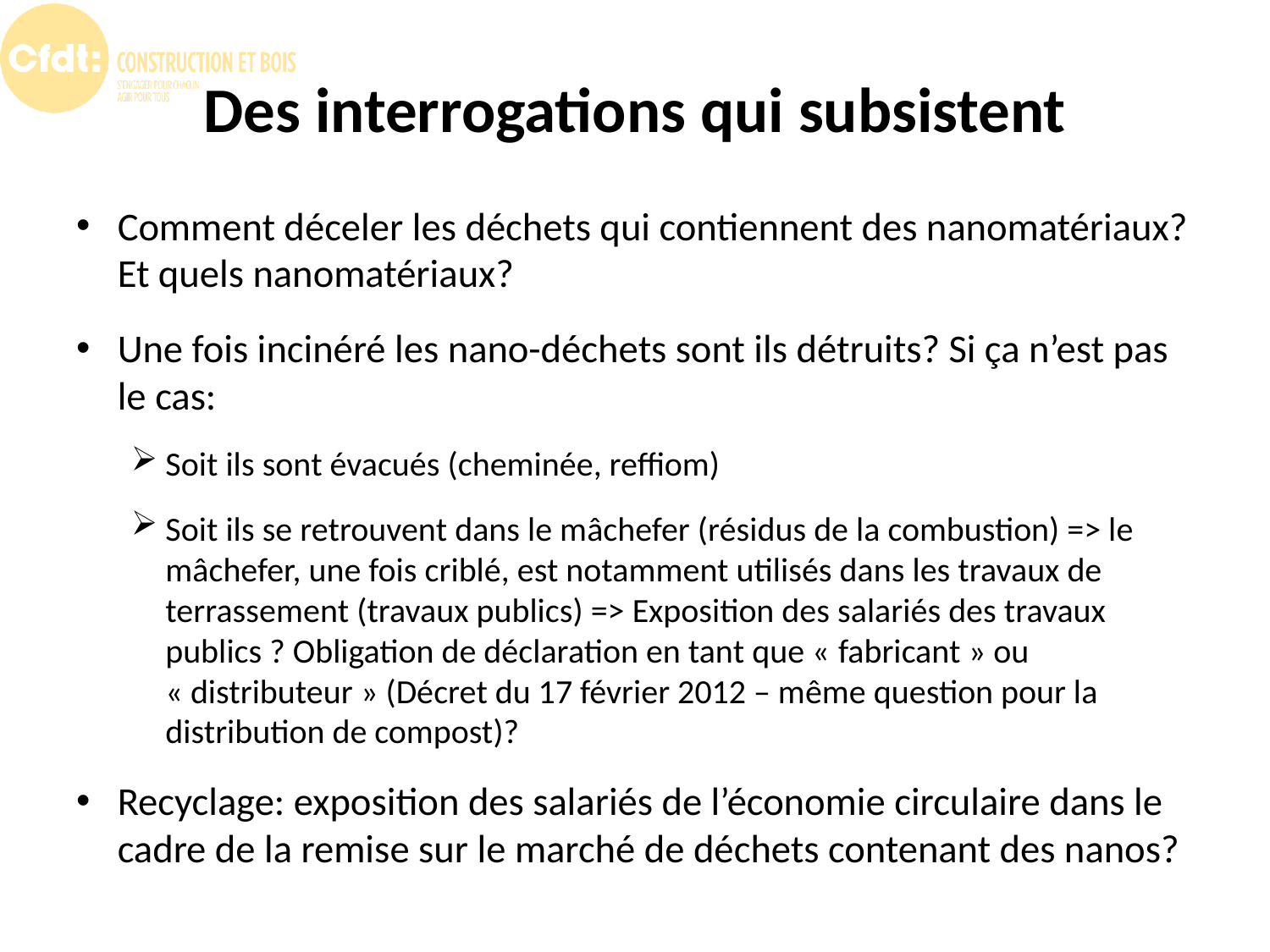

# Des interrogations qui subsistent
Comment déceler les déchets qui contiennent des nanomatériaux? Et quels nanomatériaux?

Une fois incinéré les nano-déchets sont ils détruits? Si ça n’est pas le cas:

Soit ils sont évacués (cheminée, reffiom)

Soit ils se retrouvent dans le mâchefer (résidus de la combustion) => le mâchefer, une fois criblé, est notamment utilisés dans les travaux de terrassement (travaux publics) => Exposition des salariés des travaux publics ? Obligation de déclaration en tant que « fabricant » ou « distributeur » (Décret du 17 février 2012 – même question pour la distribution de compost)?

Recyclage: exposition des salariés de l’économie circulaire dans le cadre de la remise sur le marché de déchets contenant des nanos?